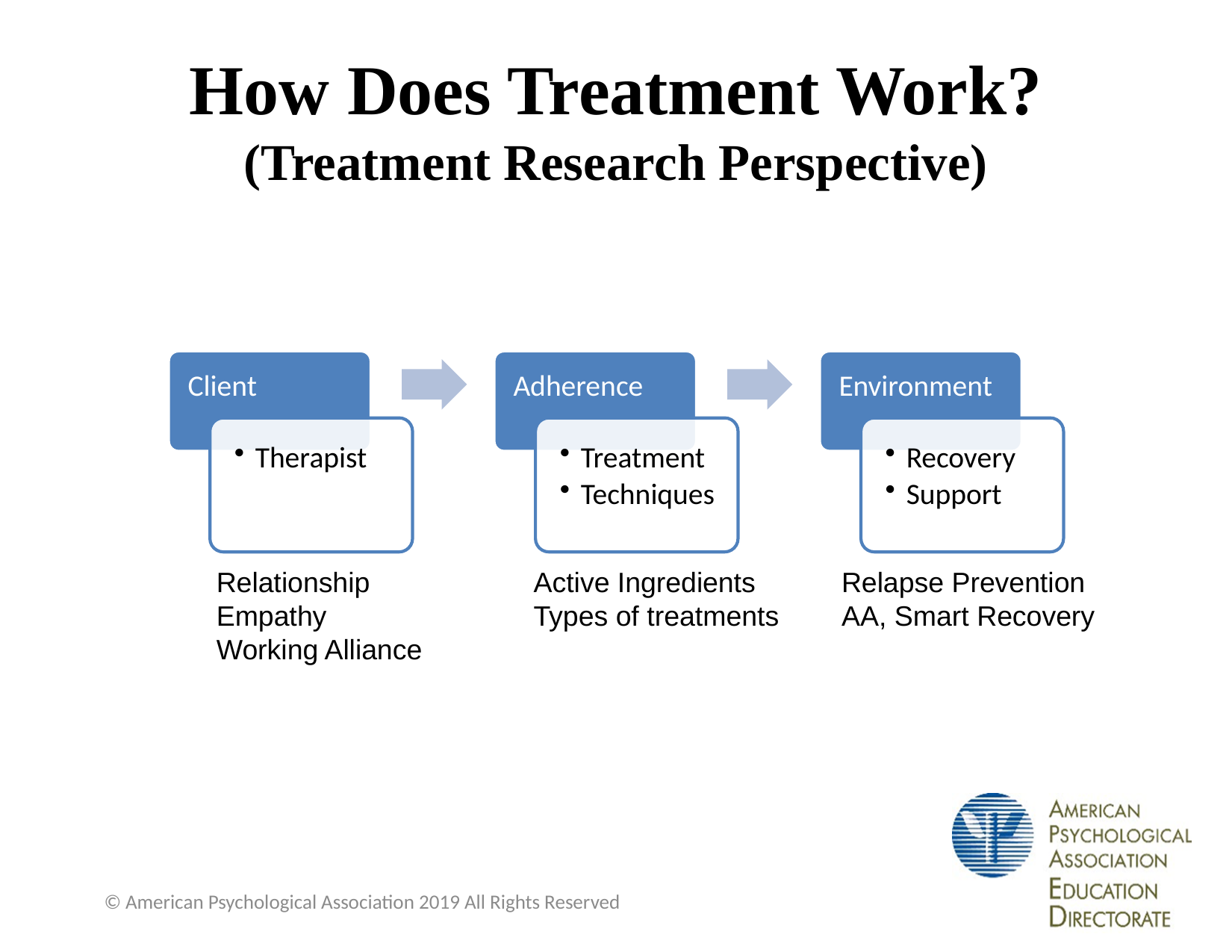

# How Does Treatment Work? (Treatment Research Perspective)
Client
Therapist

Adherence
Treatment
Techniques

Environment
Recovery
Support
Relationship
Empathy
Working Alliance
Active Ingredients
Types of treatments
Relapse Prevention
AA, Smart Recovery
© American Psychological Association 2019 All Rights Reserved